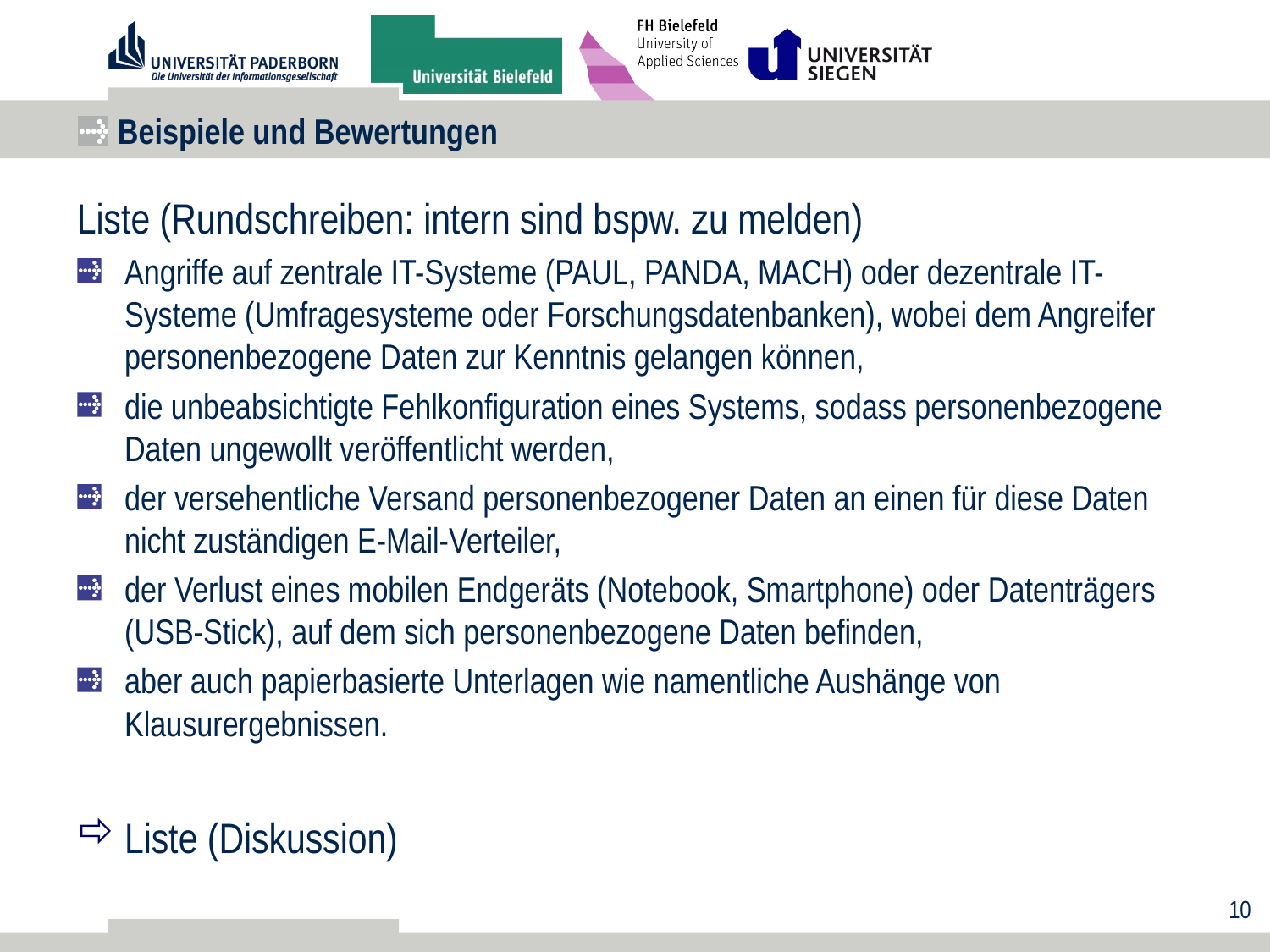

# Beispiele und Bewertungen
Liste (Rundschreiben: intern sind bspw. zu melden)
Angriffe auf zentrale IT-Systeme (PAUL, PANDA, MACH) oder dezentrale IT-Systeme (Umfragesysteme oder Forschungsdatenbanken), wobei dem Angreifer personenbezogene Daten zur Kenntnis gelangen können,
die unbeabsichtigte Fehlkonfiguration eines Systems, sodass personenbezogene Daten ungewollt veröffentlicht werden,
der versehentliche Versand personenbezogener Daten an einen für diese Daten nicht zuständigen E-Mail-Verteiler,
der Verlust eines mobilen Endgeräts (Notebook, Smartphone) oder Datenträgers (USB-Stick), auf dem sich personenbezogene Daten befinden,
aber auch papierbasierte Unterlagen wie namentliche Aushänge von Klausurergebnissen.

Liste (Diskussion)
10